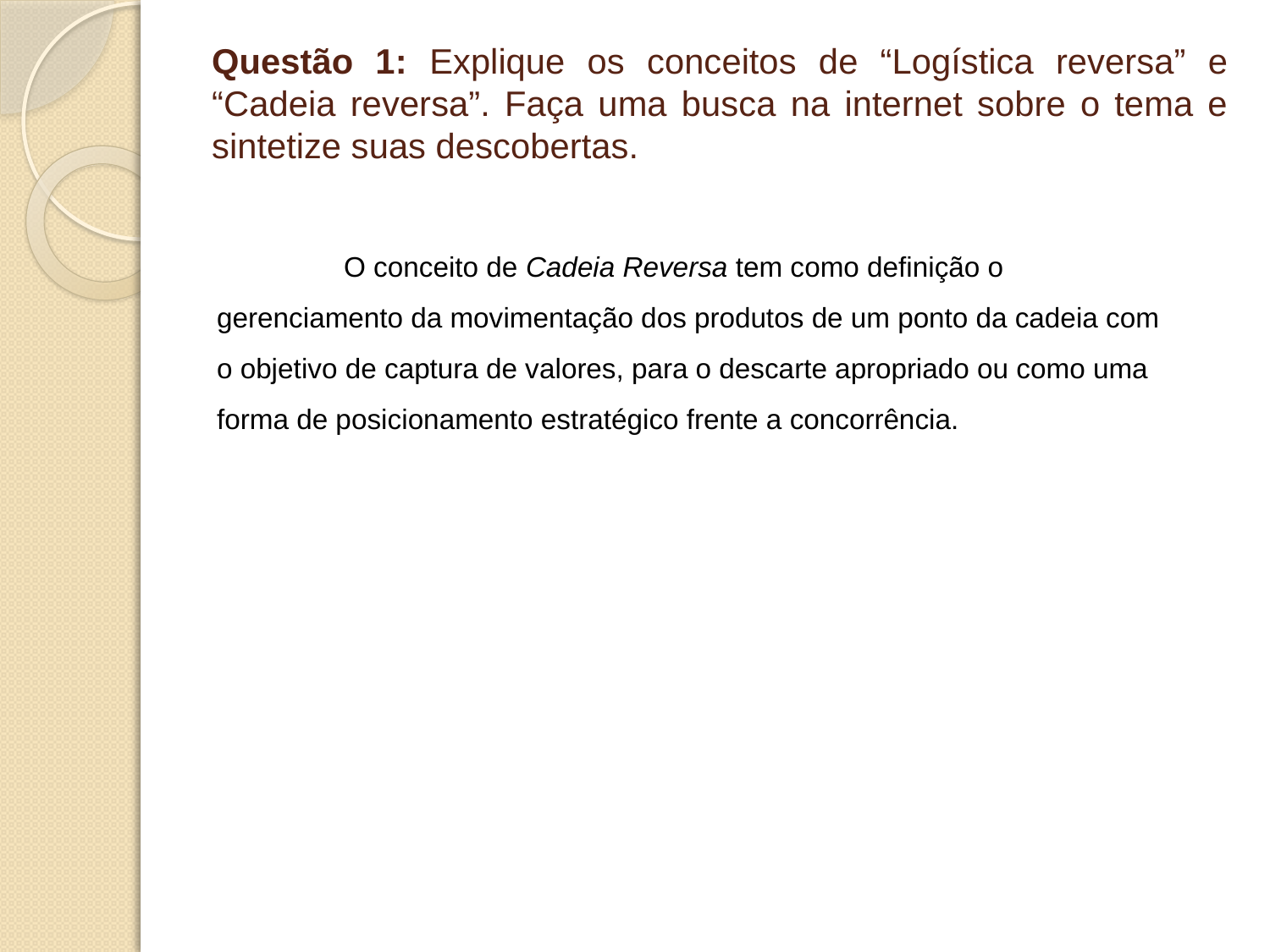

# Questão 1: Explique os conceitos de “Logística reversa” e “Cadeia reversa”. Faça uma busca na internet sobre o tema e sintetize suas descobertas.
		O conceito de Cadeia Reversa tem como definição o gerenciamento da movimentação dos produtos de um ponto da cadeia com o objetivo de captura de valores, para o descarte apropriado ou como uma forma de posicionamento estratégico frente a concorrência.